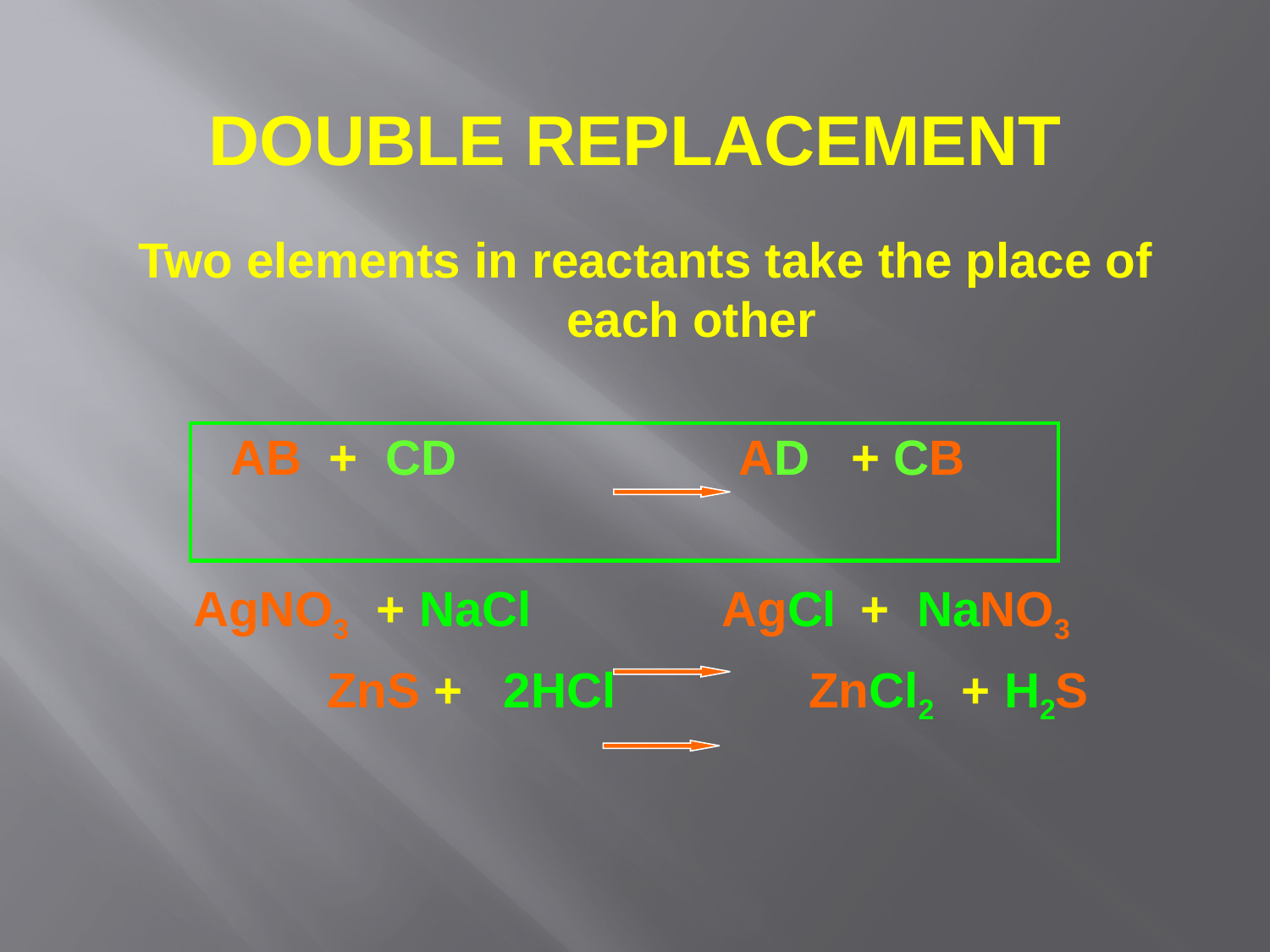

# Double Replacement
Two elements in reactants take the place of  each other

	  AB  +  CD  		  AD   + CB

      AgNO3  + NaCl	          AgCl   +  NaNO3                   ZnS +   2HCl              ZnCl2  + H2S
|  |
| --- |